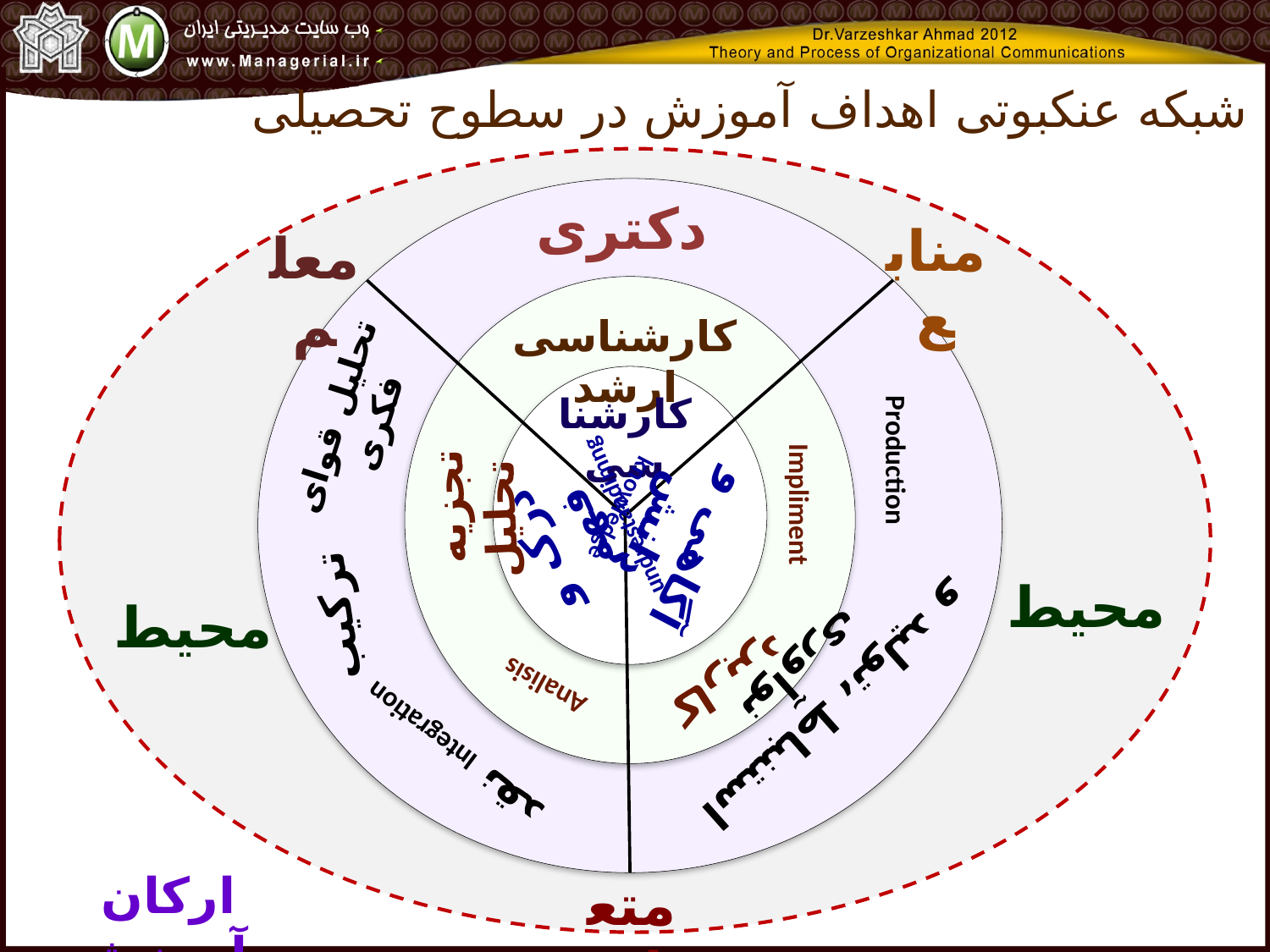

شبکه عنکبوتی اهداف آموزش در سطوح تحصیلی

دکتری
منابع
معلم

کارشناسی ارشد

کارشناسی
تحلیل قوای فکری
Production
Impliment
تجزیه   تحلیل
آگاهی و دانش
knowledge
درک و فهم
undrestandimng
محیط
ترکیب
محیط
کاربرد
Analisis
استنباط ،تولید و نوآوری
      نقد Integration
ارکان آموزش
متعلم